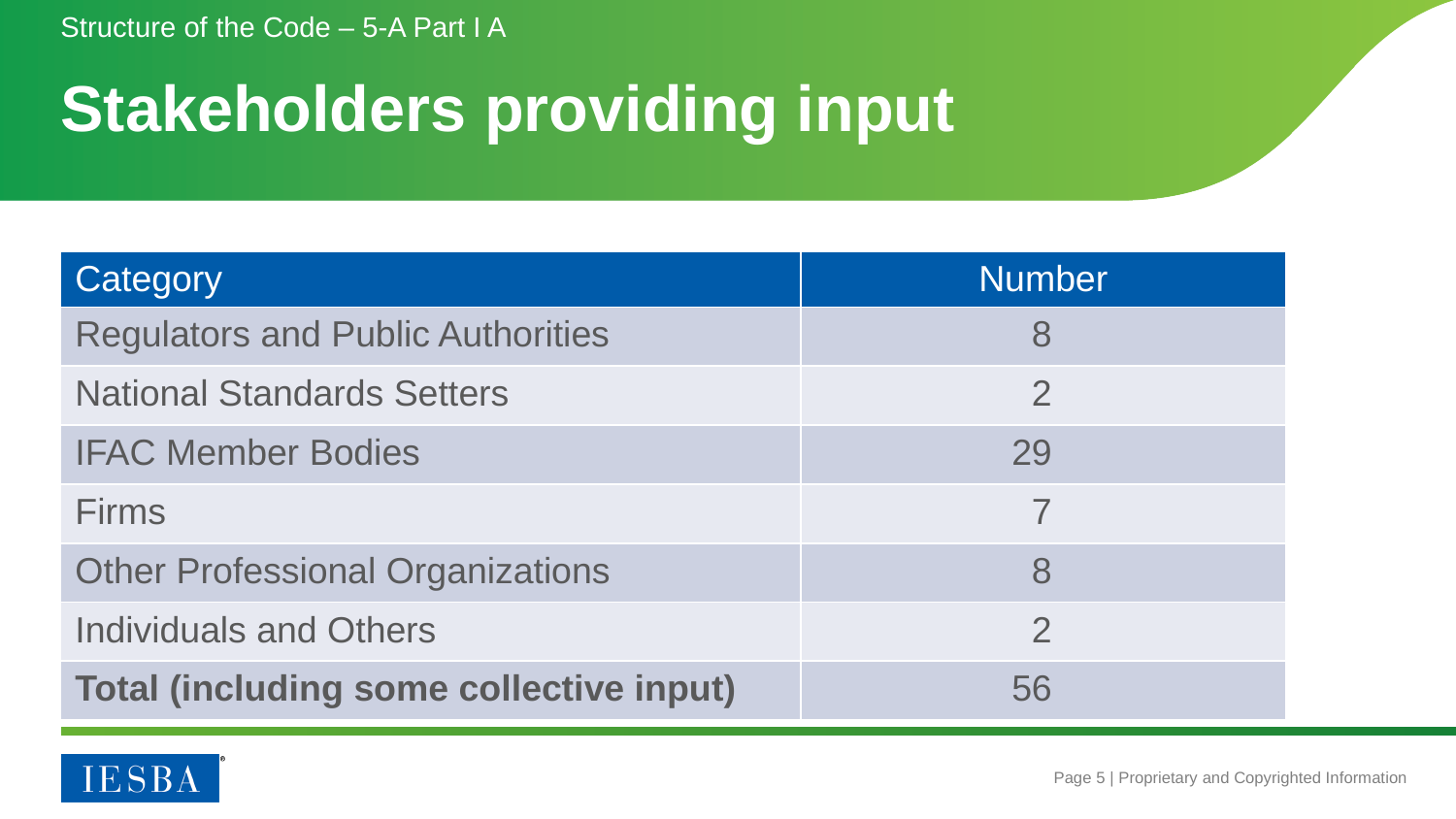

Structure of the Code – 5-A Part I A
# Stakeholders providing input
| Category | Number |
| --- | --- |
| Regulators and Public Authorities | 8 |
| National Standards Setters | 2 |
| IFAC Member Bodies | 29 |
| Firms | 7 |
| Other Professional Organizations | 8 |
| Individuals and Others | 2 |
| Total (including some collective input) | 56 |